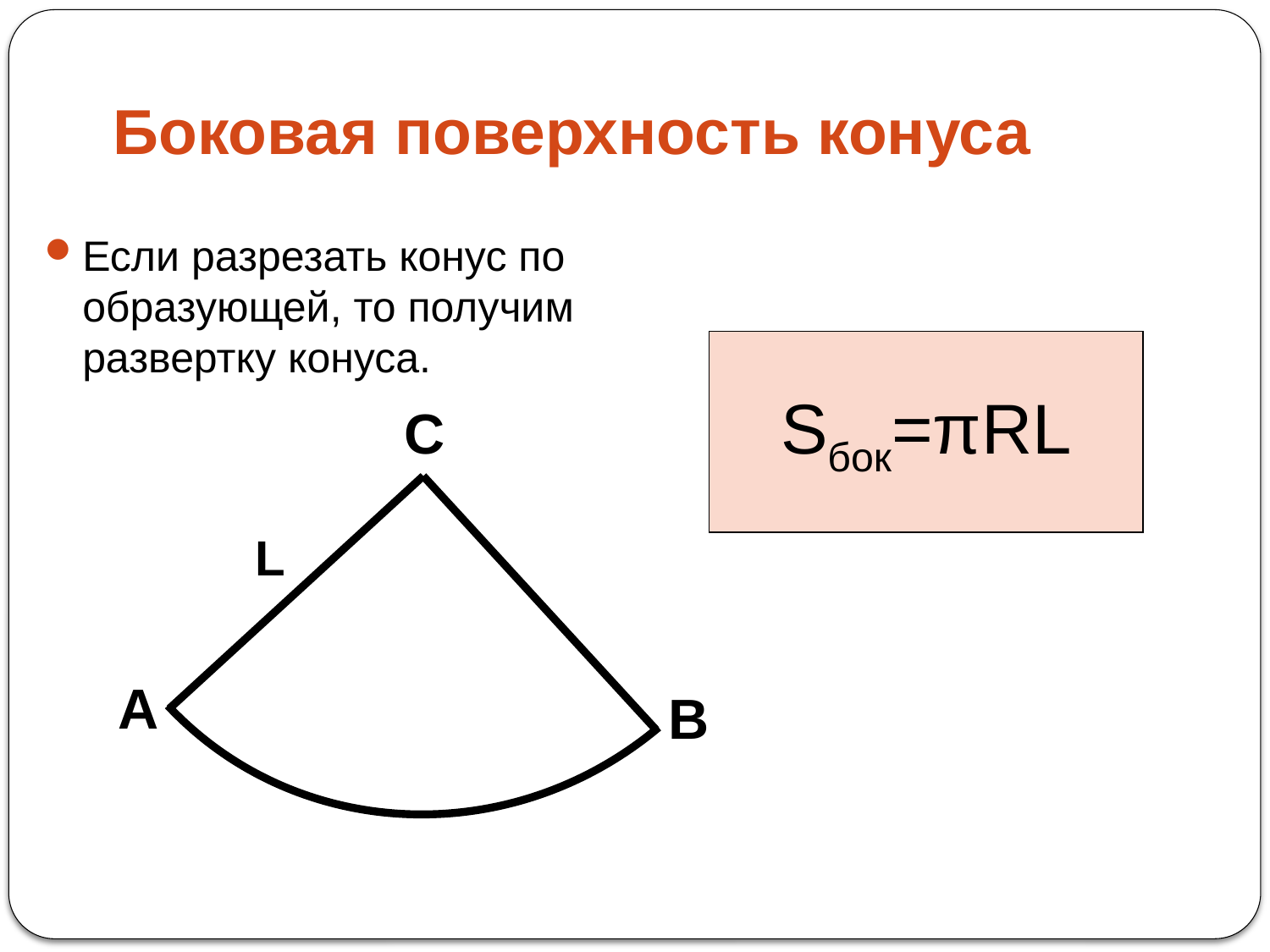

# Боковая поверхность конуса
Если разрезать конус по образующей, то получим развертку конуса.
Sбок=πRL
C

L

A
B